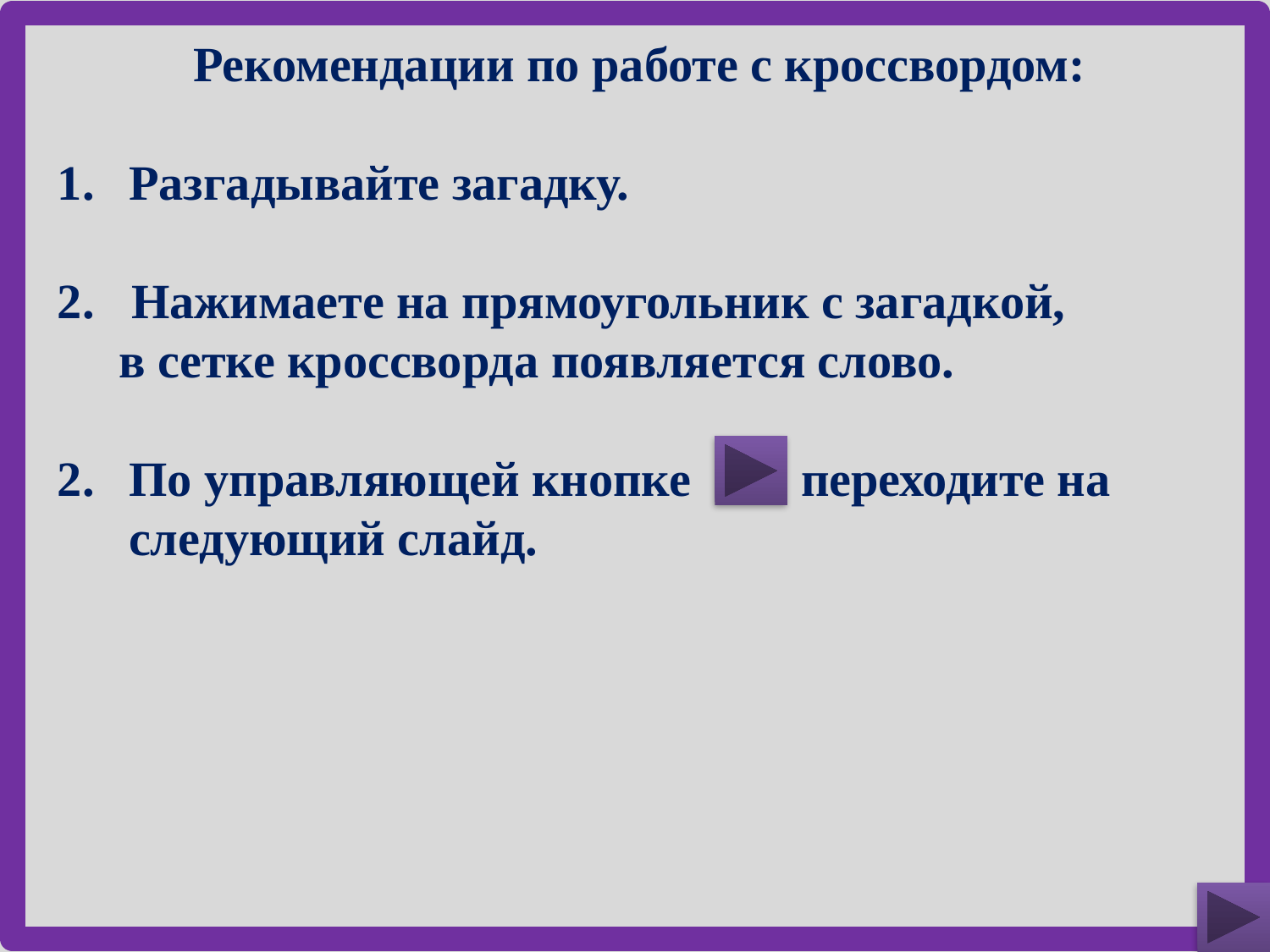

Рекомендации по работе с кроссвордом:

Разгадывайте загадку.

2.   Нажимаете на прямоугольник с загадкой,                  в сетке кроссворда появляется слово.

По управляющей кнопке         переходите на следующий слайд.